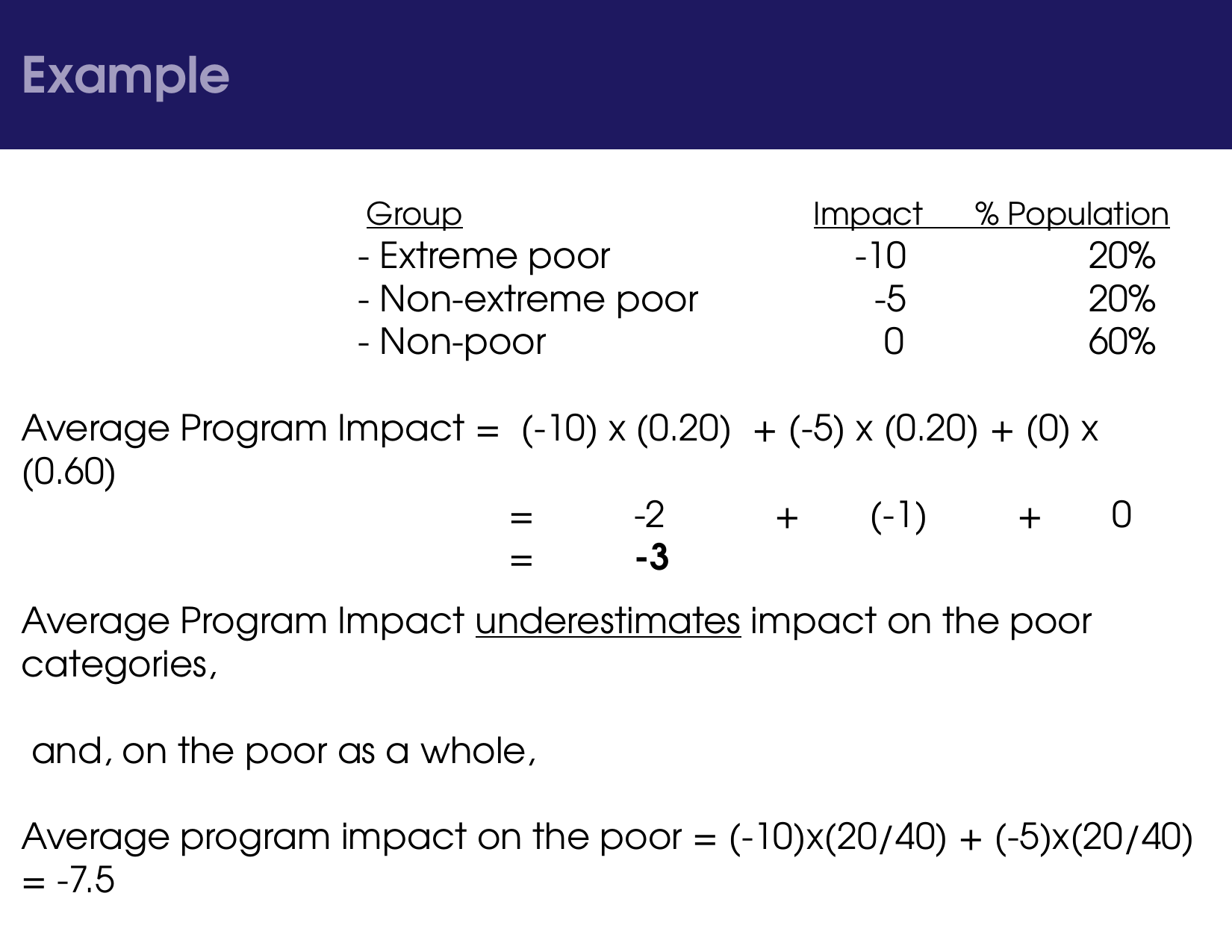

Example

	    Group			              Impact      % Population
	  - Extreme poor		     -10		      20%
	  - Non-extreme poor	       -5		      20%
	  - Non-poor		       	        0		      60%

Average Program Impact =  (-10) x (0.20)  + (-5) x (0.20) + (0) x (0.60)
			    =          -2           +       (-1)         +       0
			    =          -3

Average Program Impact underestimates impact on the poor categories,

 and, on the poor as a whole,

Average program impact on the poor = (-10)x(20/40) + (-5)x(20/40) = -7.5